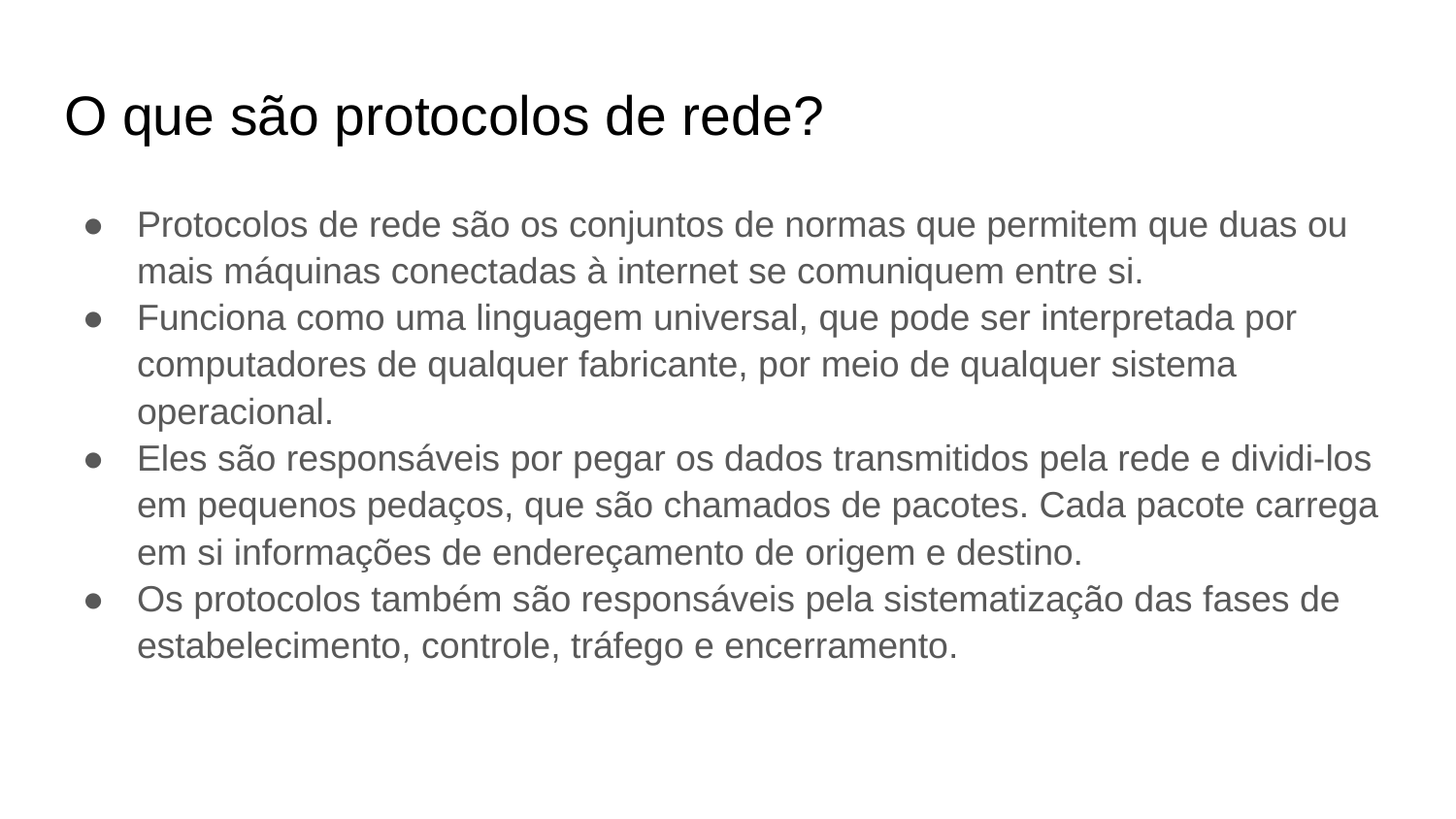

# O que são protocolos de rede?
Protocolos de rede são os conjuntos de normas que permitem que duas ou mais máquinas conectadas à internet se comuniquem entre si.
Funciona como uma linguagem universal, que pode ser interpretada por computadores de qualquer fabricante, por meio de qualquer sistema operacional.
Eles são responsáveis por pegar os dados transmitidos pela rede e dividi-los em pequenos pedaços, que são chamados de pacotes. Cada pacote carrega em si informações de endereçamento de origem e destino.
Os protocolos também são responsáveis pela sistematização das fases de estabelecimento, controle, tráfego e encerramento.